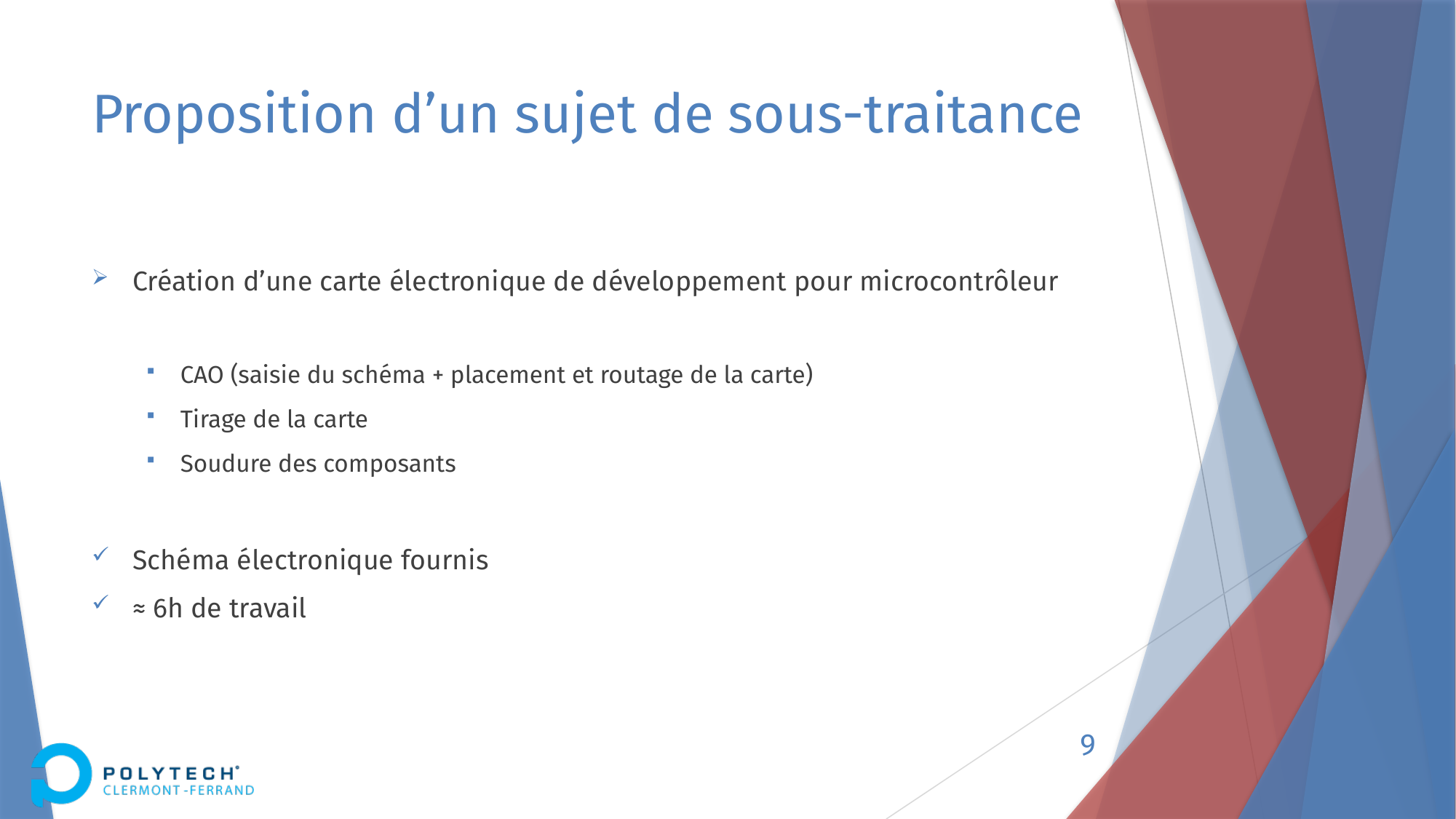

# Proposition d’un sujet de sous-traitance
Création d’une carte électronique de développement pour microcontrôleur

CAO (saisie du schéma + placement et routage de la carte)
Tirage de la carte
Soudure des composants

Schéma électronique fournis
≈ 6h de travail

9